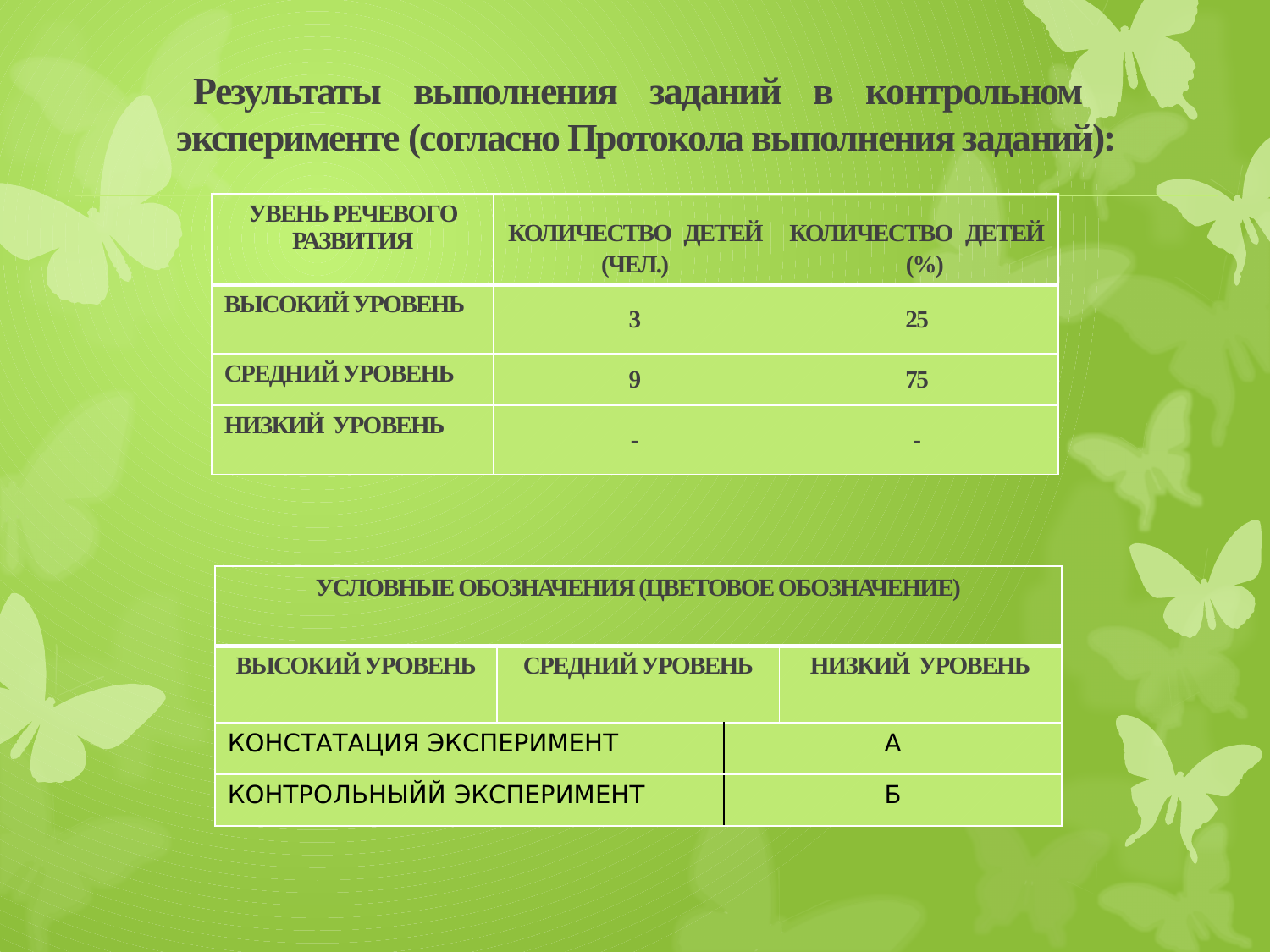

# Результаты    выполнения    заданий    в    контрольном   эксперименте (согласно Протокола выполнения заданий):
| УВЕНЬ РЕЧЕВОГО РАЗВИТИЯ | КОЛИЧЕСТВО ДЕТЕЙ (ЧЕЛ.) | КОЛИЧЕСТВО ДЕТЕЙ (%) |
| --- | --- | --- |
| ВЫСОКИЙ УРОВЕНЬ | 3 | 25 |
| СРЕДНИЙ УРОВЕНЬ | 9 | 75 |
| НИЗКИЙ УРОВЕНЬ | - | - |
| УСЛОВНЫЕ ОБОЗНАЧЕНИЯ (ЦВЕТОВОЕ ОБОЗНАЧЕНИЕ) |  |  |  |
| --- | --- | --- | --- |
| ВЫСОКИЙ УРОВЕНЬ | СРЕДНИЙ УРОВЕНЬ |  | НИЗКИЙ УРОВЕНЬ |
| КОНСТАТАЦИЯ ЭКСПЕРИМЕНТ |  | А |  |
| КОНТРОЛЬНЫЙЙ ЭКСПЕРИМЕНТ |  | Б |  |